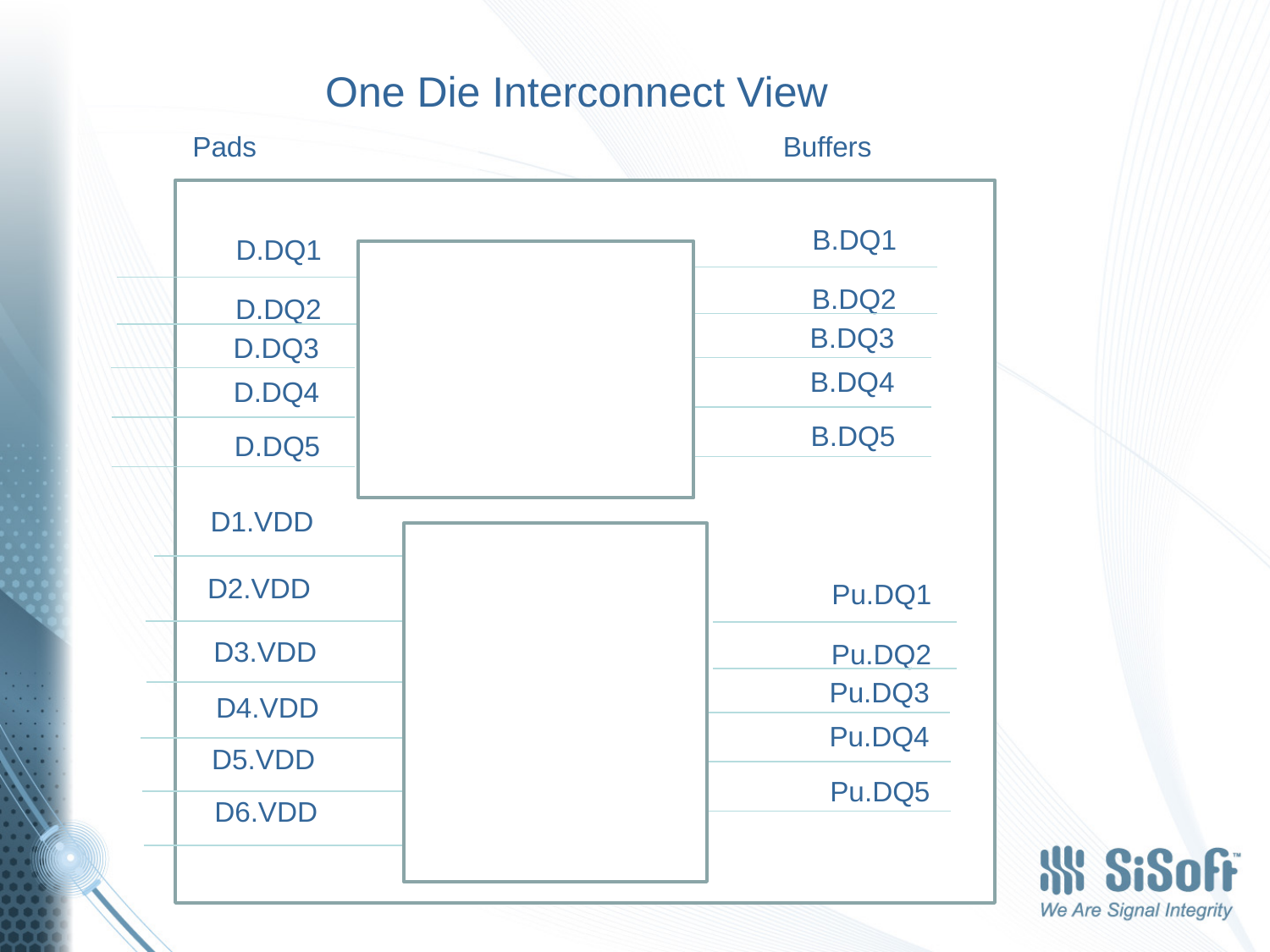

One Die Interconnect View
Buffers
Pads

B.DQ1
D.DQ1

B.DQ2
D.DQ2
B.DQ3
D.DQ3
B.DQ4
D.DQ4
B.DQ5
D.DQ5
D1.VDD

D2.VDD
Pu.DQ1
D3.VDD
Pu.DQ2
Pu.DQ3
D4.VDD
Pu.DQ4
D5.VDD
Pu.DQ5
D6.VDD